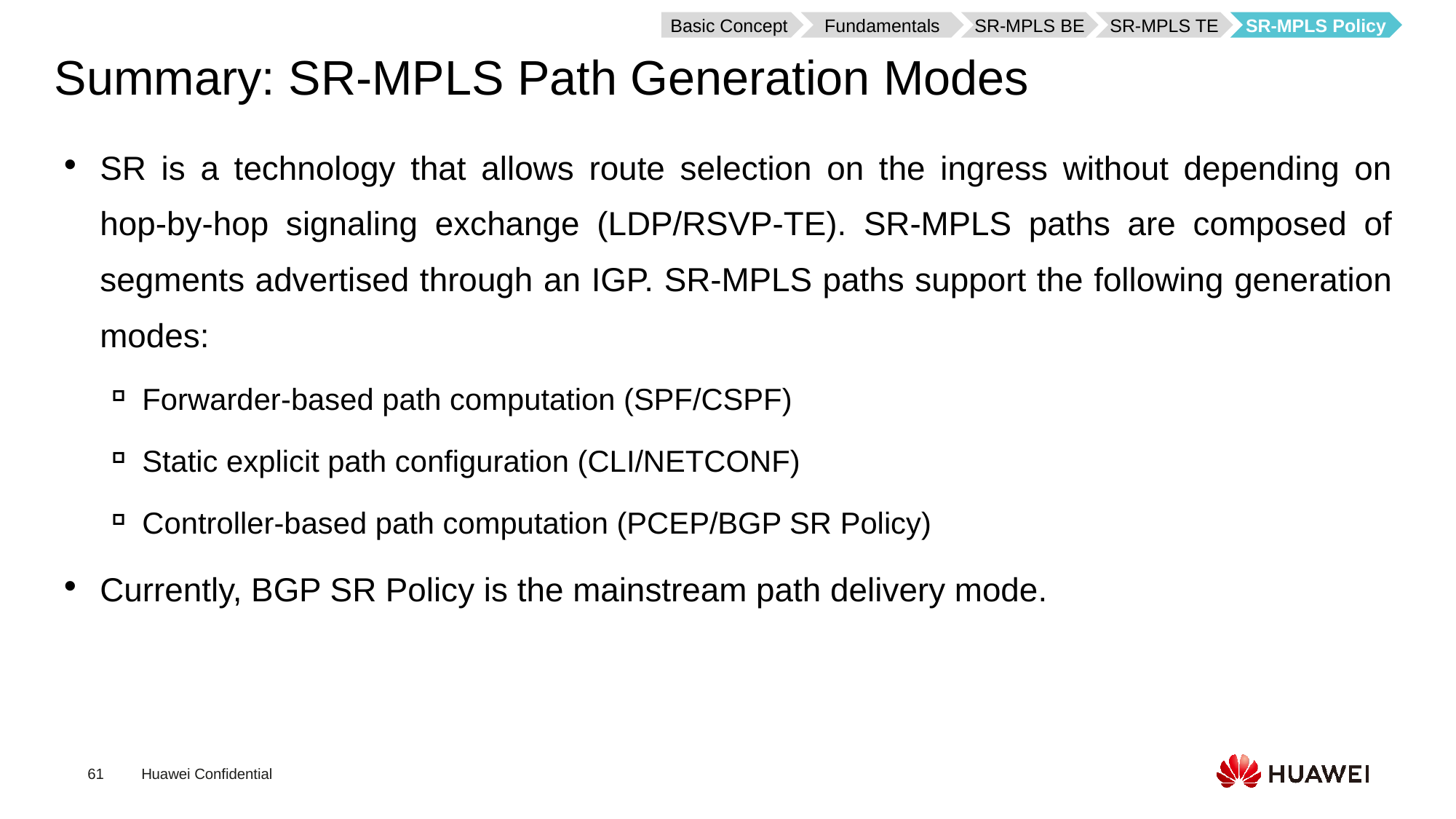

Basic Concept
Fundamentals
SR-MPLS BE
SR-MPLS TE
SR-MPLS Policy
# Summary: SR-MPLS Path Generation Modes
SR is a technology that allows route selection on the ingress without depending on hop-by-hop signaling exchange (LDP/RSVP-TE). SR-MPLS paths are composed of segments advertised through an IGP. SR-MPLS paths support the following generation modes:
Forwarder-based path computation (SPF/CSPF)
Static explicit path configuration (CLI/NETCONF)
Controller-based path computation (PCEP/BGP SR Policy)
Currently, BGP SR Policy is the mainstream path delivery mode.